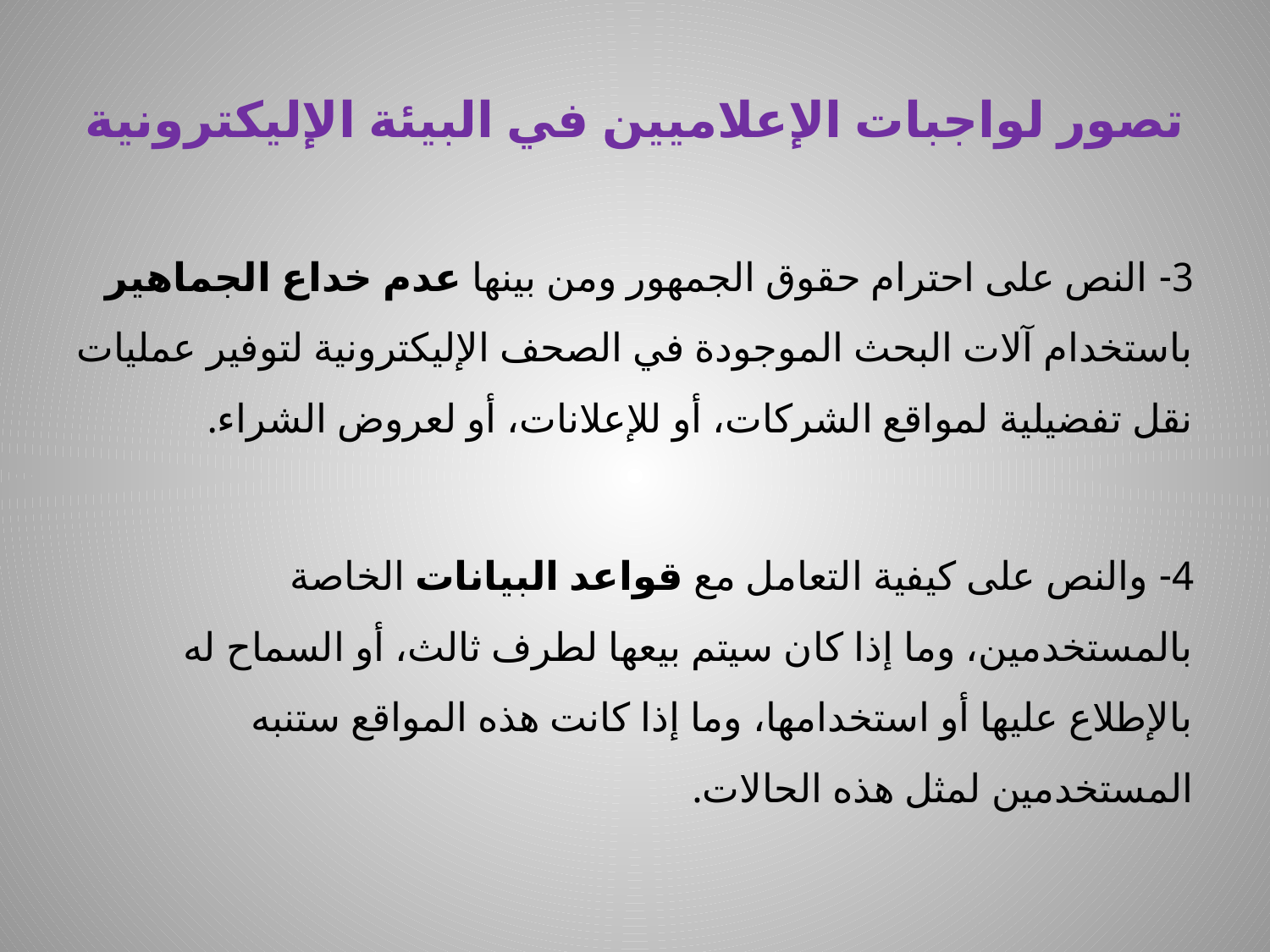

# تصور لواجبات الإعلاميين في البيئة الإليكترونية
3- النص على احترام حقوق الجمهور ومن بينها عدم خداع الجماهير باستخدام آلات البحث الموجودة في الصحف الإليكترونية لتوفير عمليات نقل تفضيلية لمواقع الشركات، أو للإعلانات، أو لعروض الشراء.

4- والنص على كيفية التعامل مع قواعد البيانات الخاصة بالمستخدمين، وما إذا كان سيتم بيعها لطرف ثالث، أو السماح له بالإطلاع عليها أو استخدامها، وما إذا كانت هذه المواقع ستنبه المستخدمين لمثل هذه الحالات.